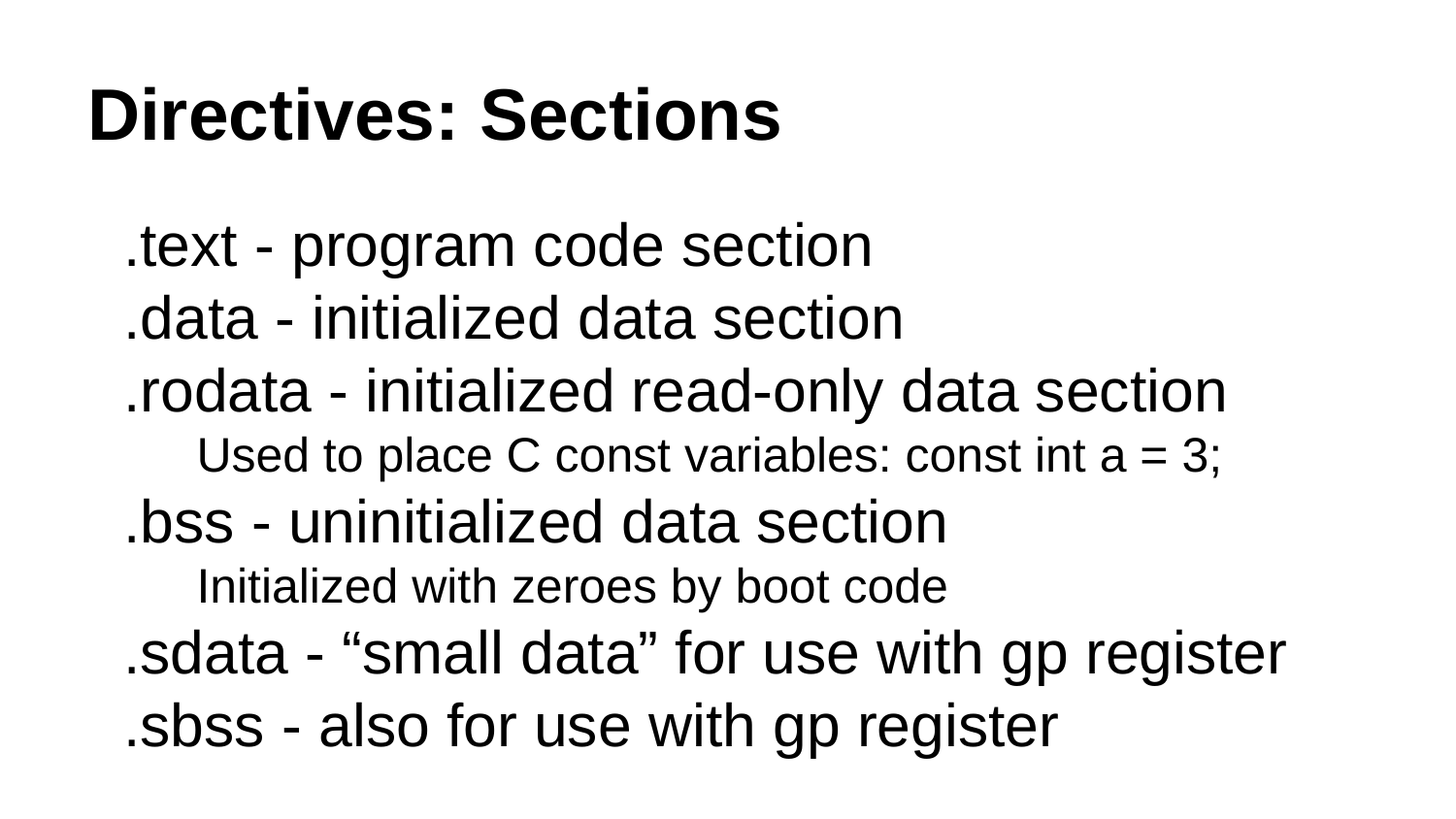

# Directives: Sections
.text - program code section
.data - initialized data section
.rodata - initialized read-only data section
Used to place C const variables: const int a = 3;
.bss - uninitialized data section
Initialized with zeroes by boot code
.sdata - “small data” for use with gp register
.sbss - also for use with gp register